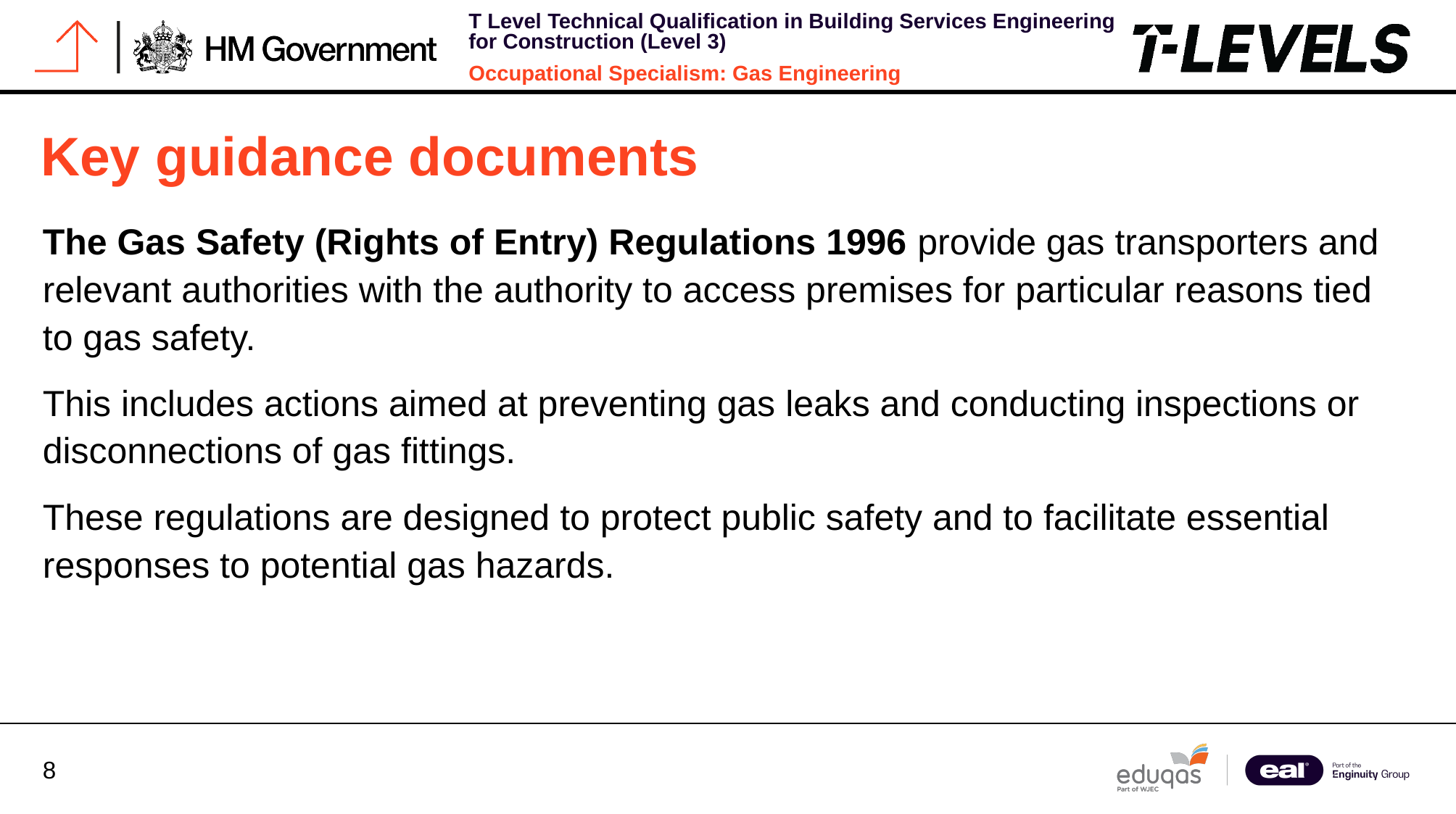

# Key guidance documents
The Gas Safety (Rights of Entry) Regulations 1996 provide gas transporters and relevant authorities with the authority to access premises for particular reasons tied to gas safety.
This includes actions aimed at preventing gas leaks and conducting inspections or disconnections of gas fittings.
These regulations are designed to protect public safety and to facilitate essential responses to potential gas hazards.